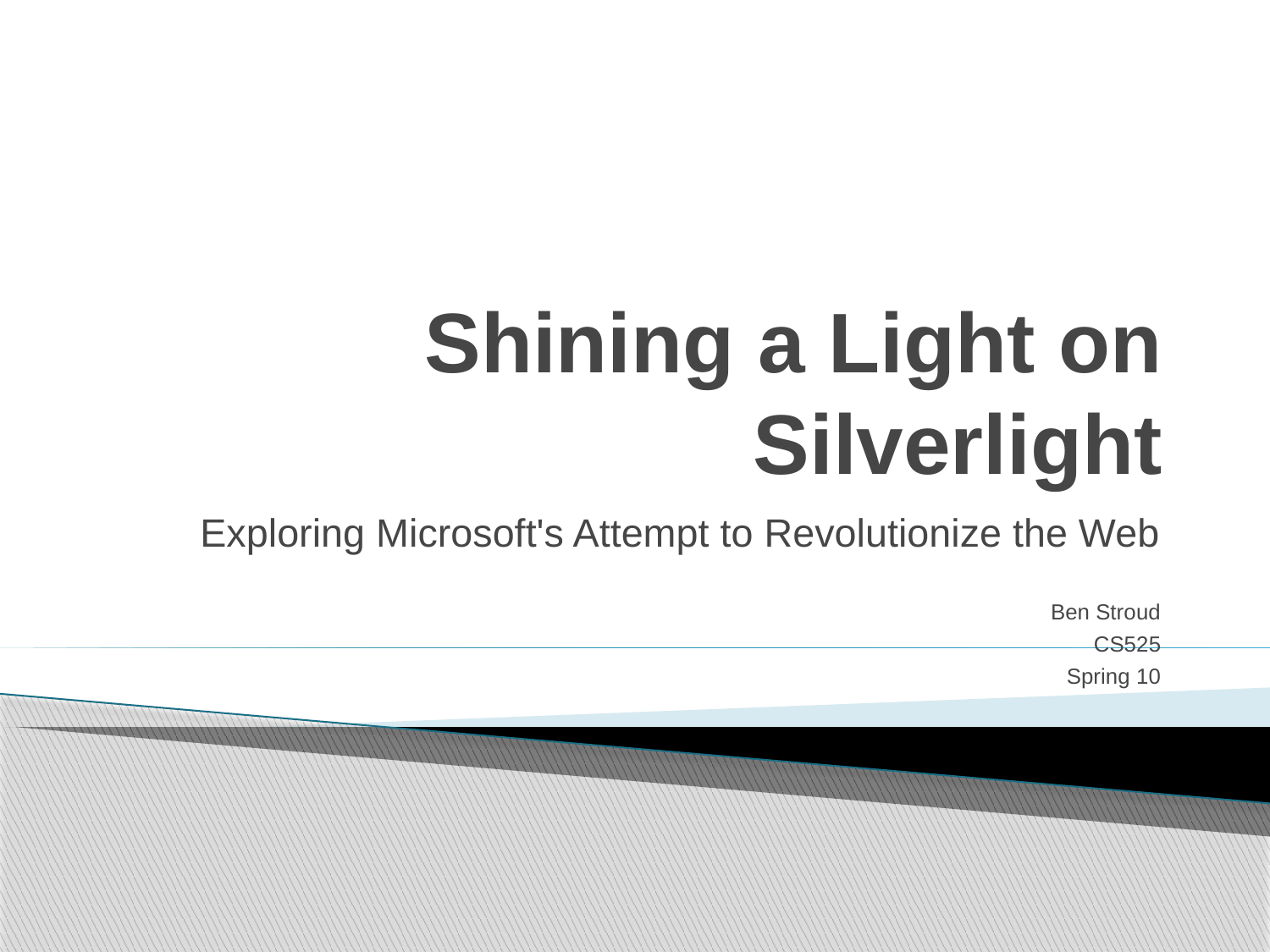

# Shining a Light on Silverlight
Exploring Microsoft's Attempt to Revolutionize the Web

Ben Stroud
CS525
Spring 10